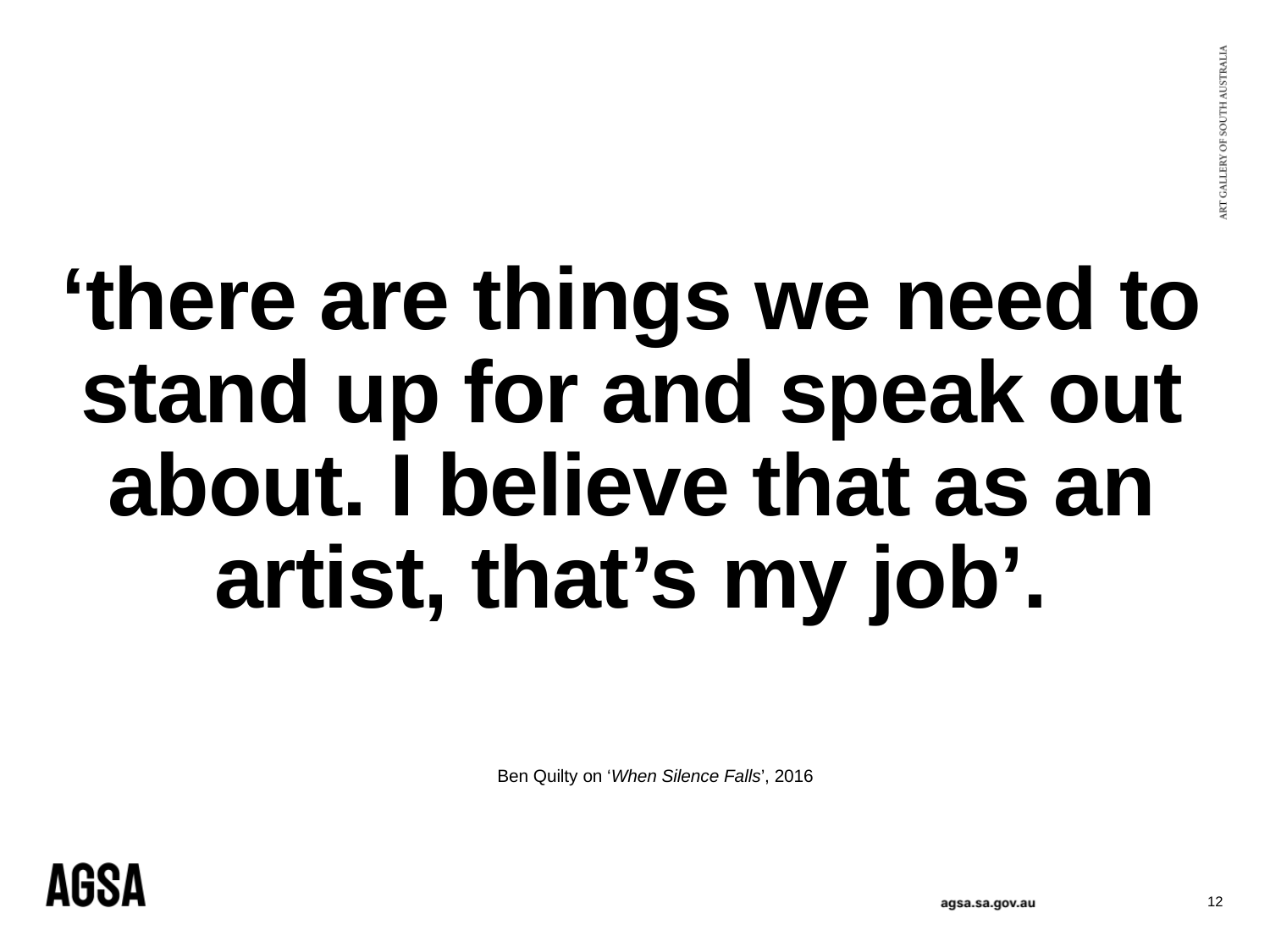

# ‘there are things we need to stand up for and speak out about. I believe that as an artist, that’s my job’.
Ben Quilty on ‘When Silence Falls’, 2016